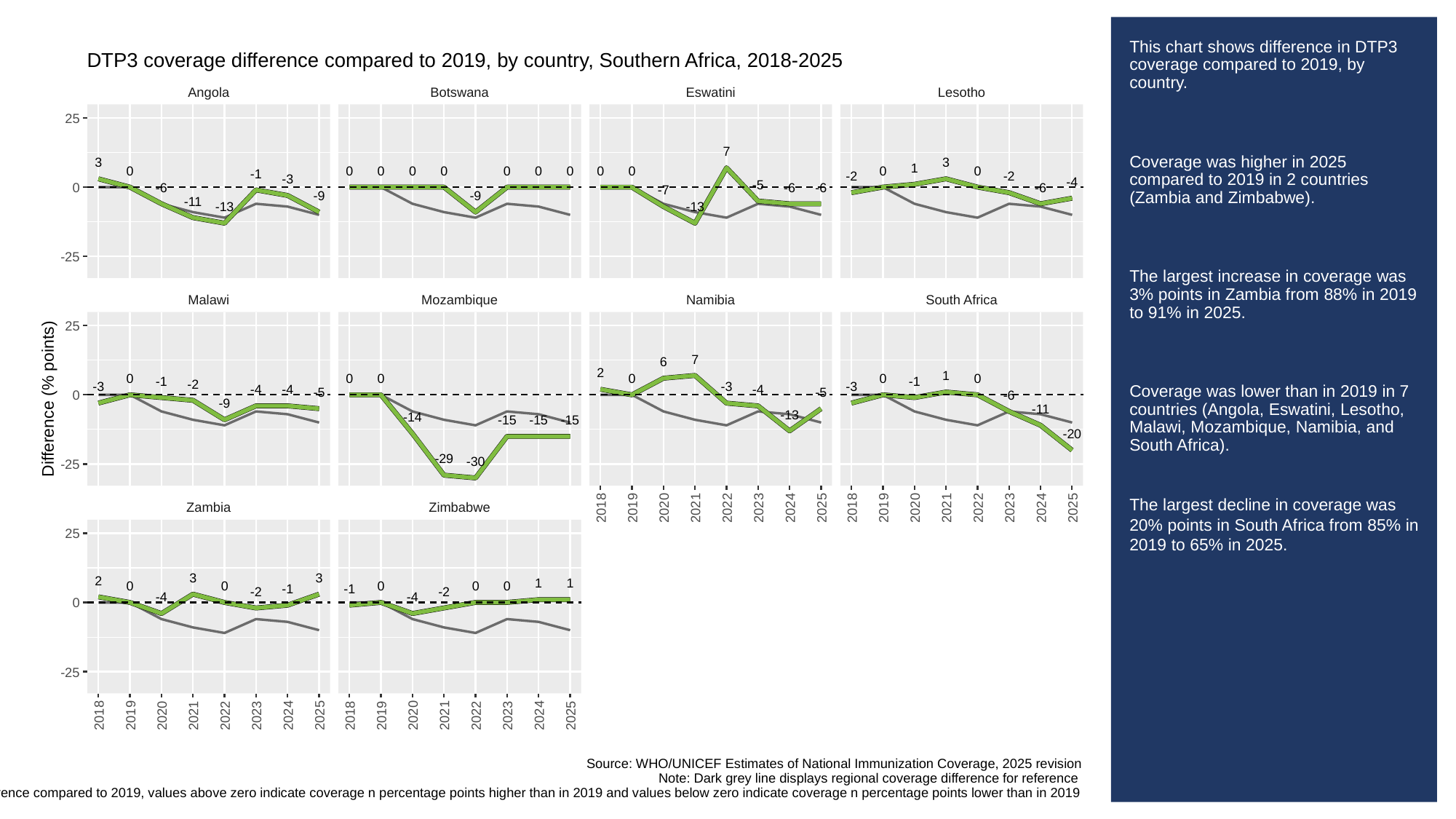

# This chart shows difference in DTP3 coverage compared to 2019, by country.

Coverage was higher in 2025 compared to 2019 in 2 countries (Zambia and Zimbabwe).

The largest increase in coverage was 3% points in Zambia from 88% in 2019 to 91% in 2025.

Coverage was lower than in 2019 in 7 countries (Angola, Eswatini, Lesotho, Malawi, Mozambique, Namibia, and South Africa).

The largest decline in coverage was 20% points in South Africa from 85% in 2019 to 65% in 2025.

DTP3 coverage difference compared to 2019, by country, Southern Africa, 2018-2025
Angola
Botswana
Eswatini
Lesotho

25

7

3
3
1
0
0
0
0
0
0
0
0
0
0
0
0

-1
-2
-2
-3
-4

-5
0
-6
-6
-6
-6
-7

-9
-9
-11
-13
-13

-25

Malawi
Mozambique
Namibia
South Africa

25

7
6

2
1
0
0
0
0
0
0

-1
-1
-2
-3
-3
-3
-4
-4
-4
-5
-5
0
-6

Difference (% points)

-9
-11
-13
-14
-15
-15
-15
-20

-29
-30
-25

Zambia
Zimbabwe
2018
2019
2020
2021
2022
2023
2024
2025
2018
2019
2020
2021
2022
2023
2024
2025

25

3
3
2
1
1
0
0
0
0
0
-1
-1
-2
-2
-4
-4

0

-25

2018
2019
2020
2021
2022
2023
2024
2025
2018
2019
2020
2021
2022
2023
2024
2025
Source: WHO/UNICEF Estimates of National Immunization Coverage, 2025 revision
Note: Dark grey line displays regional coverage difference for reference
When looking at coverage difference compared to 2019, values above zero indicate coverage n percentage points higher than in 2019 and values below zero indicate coverage n percentage points lower than in 2019